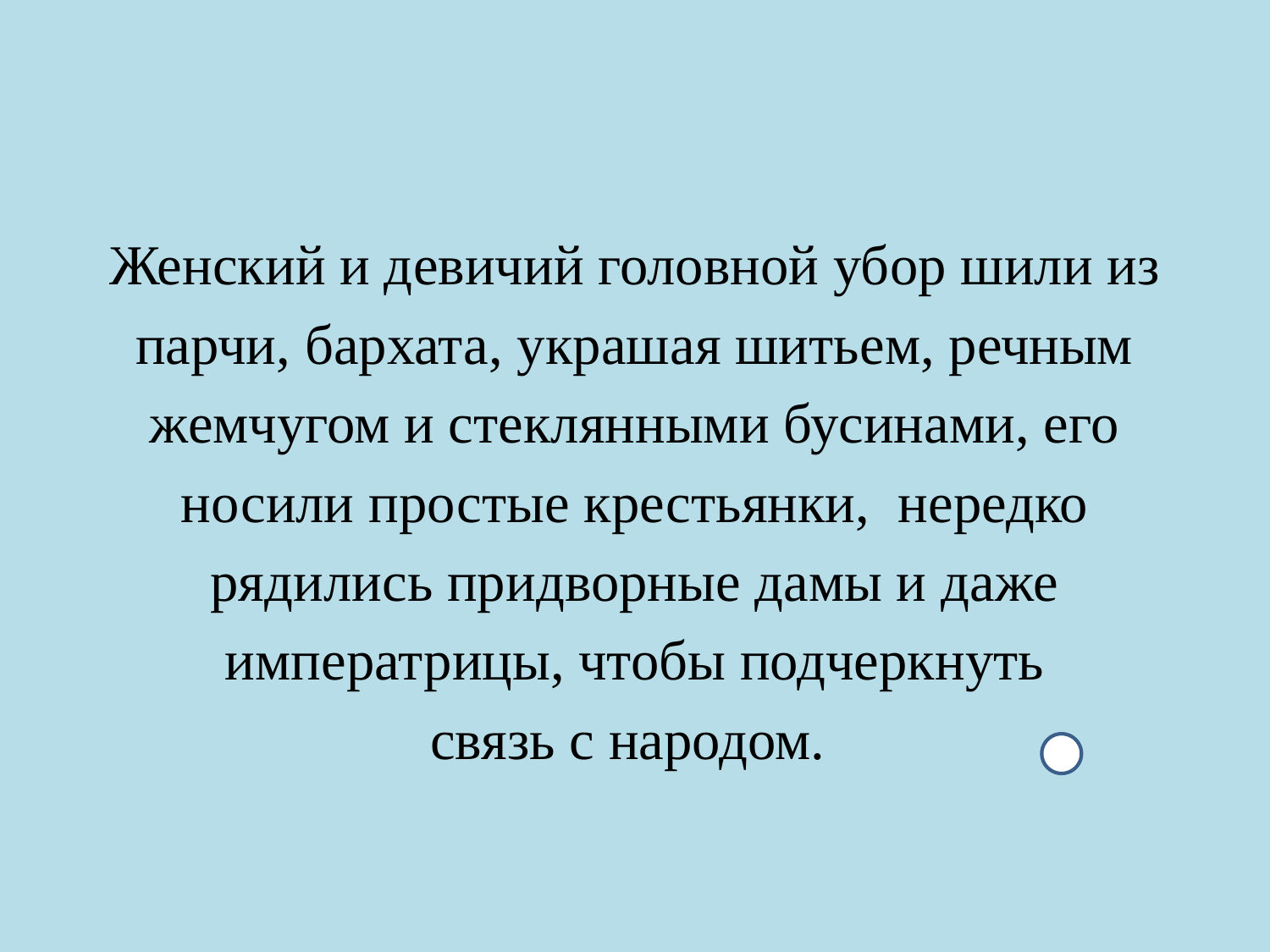

#
Женский и девичий головной убор шили из
 парчи, бархата, украшая шитьем, речным
жемчугом и стеклянными бусинами, его
 носили простые крестьянки,  нередко
рядились придворные дамы и даже
 императрицы, чтобы подчеркнуть
связь с народом.